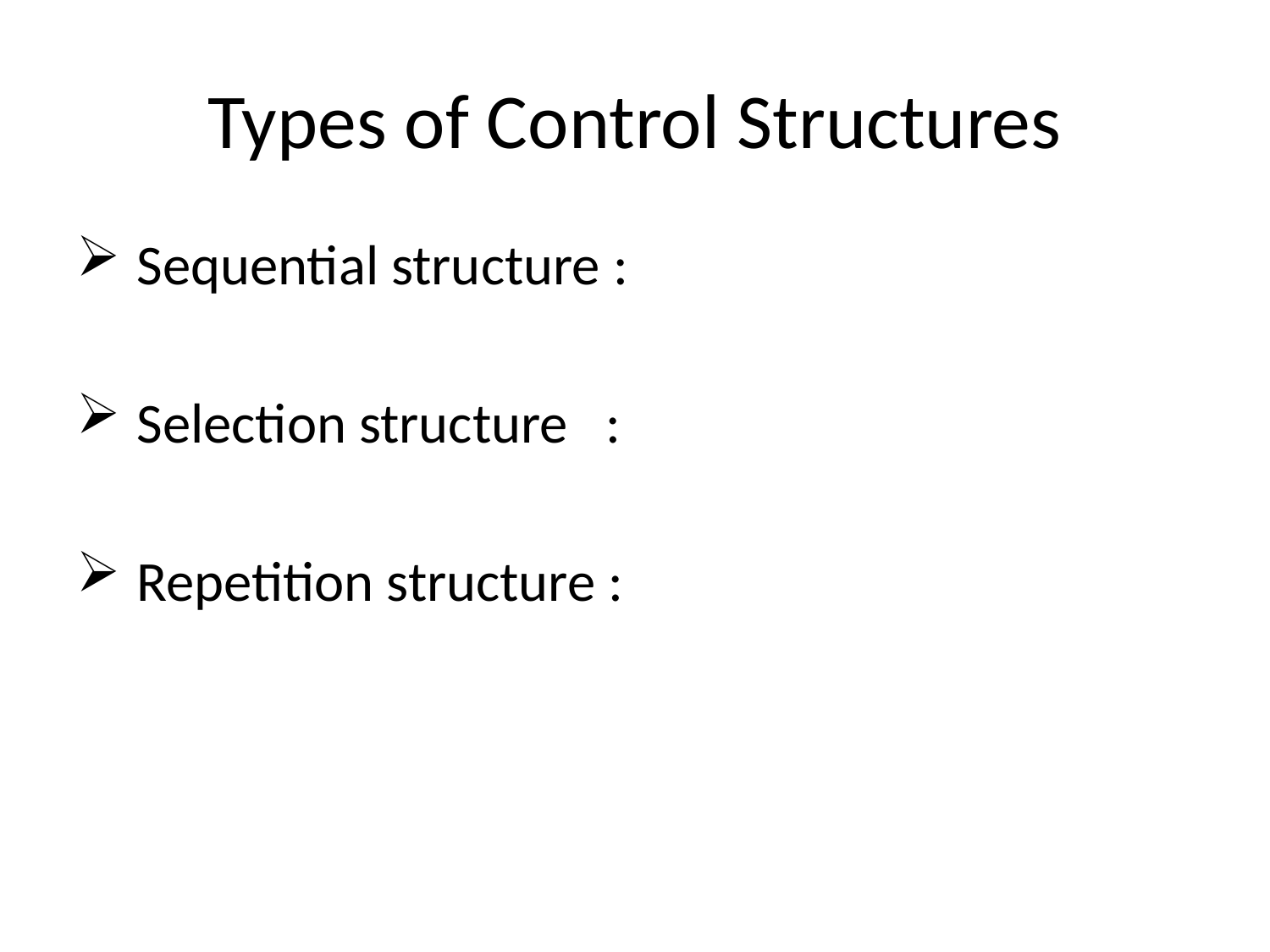

# Types of Control Structures
 Sequential structure :

 Selection structure   :

 Repetition structure :